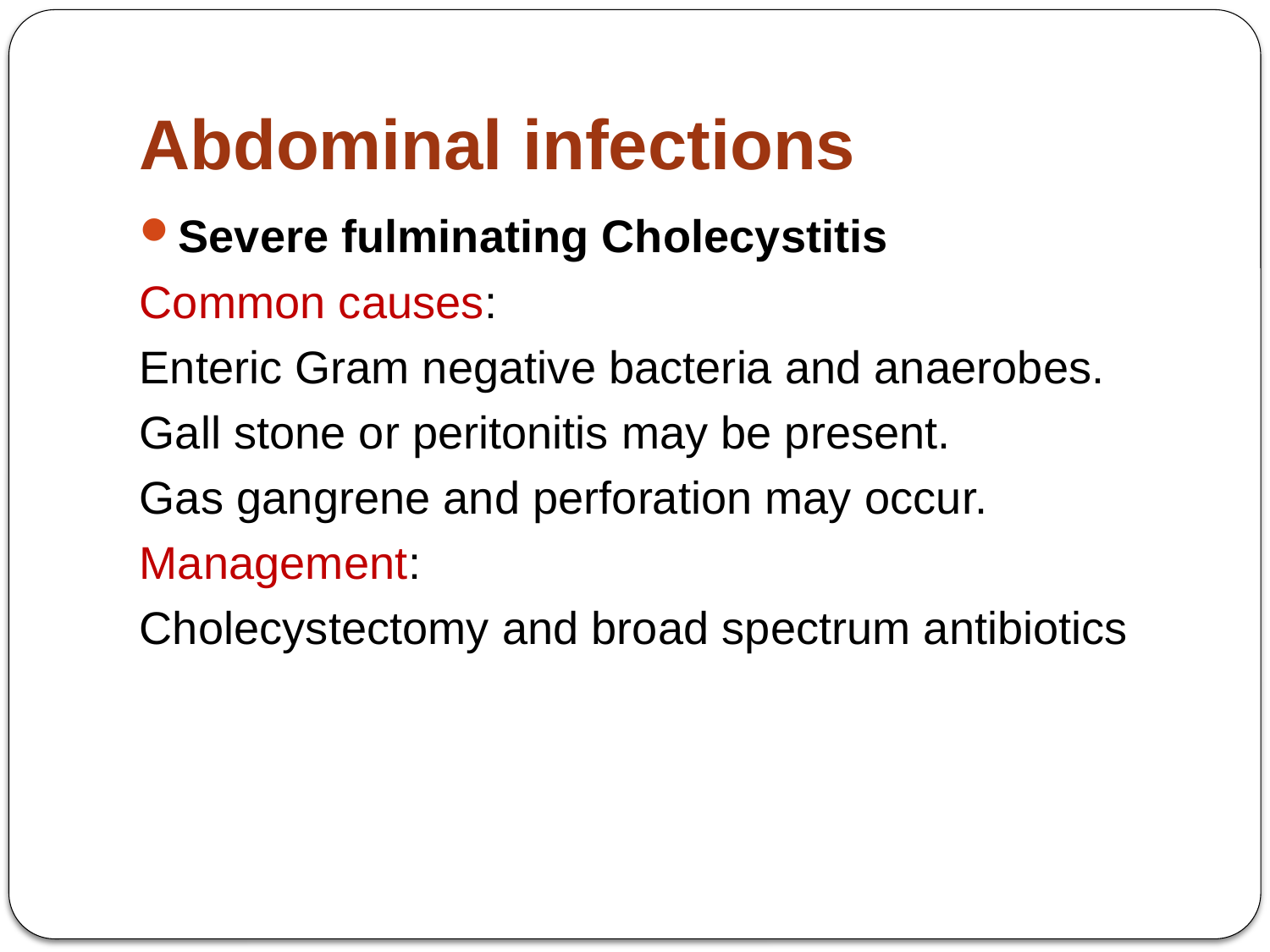

# Abdominal infections
Severe fulminating Cholecystitis
Common causes:
Enteric Gram negative bacteria and anaerobes.
Gall stone or peritonitis may be present.
Gas gangrene and perforation may occur.
Management:
Cholecystectomy and broad spectrum antibiotics